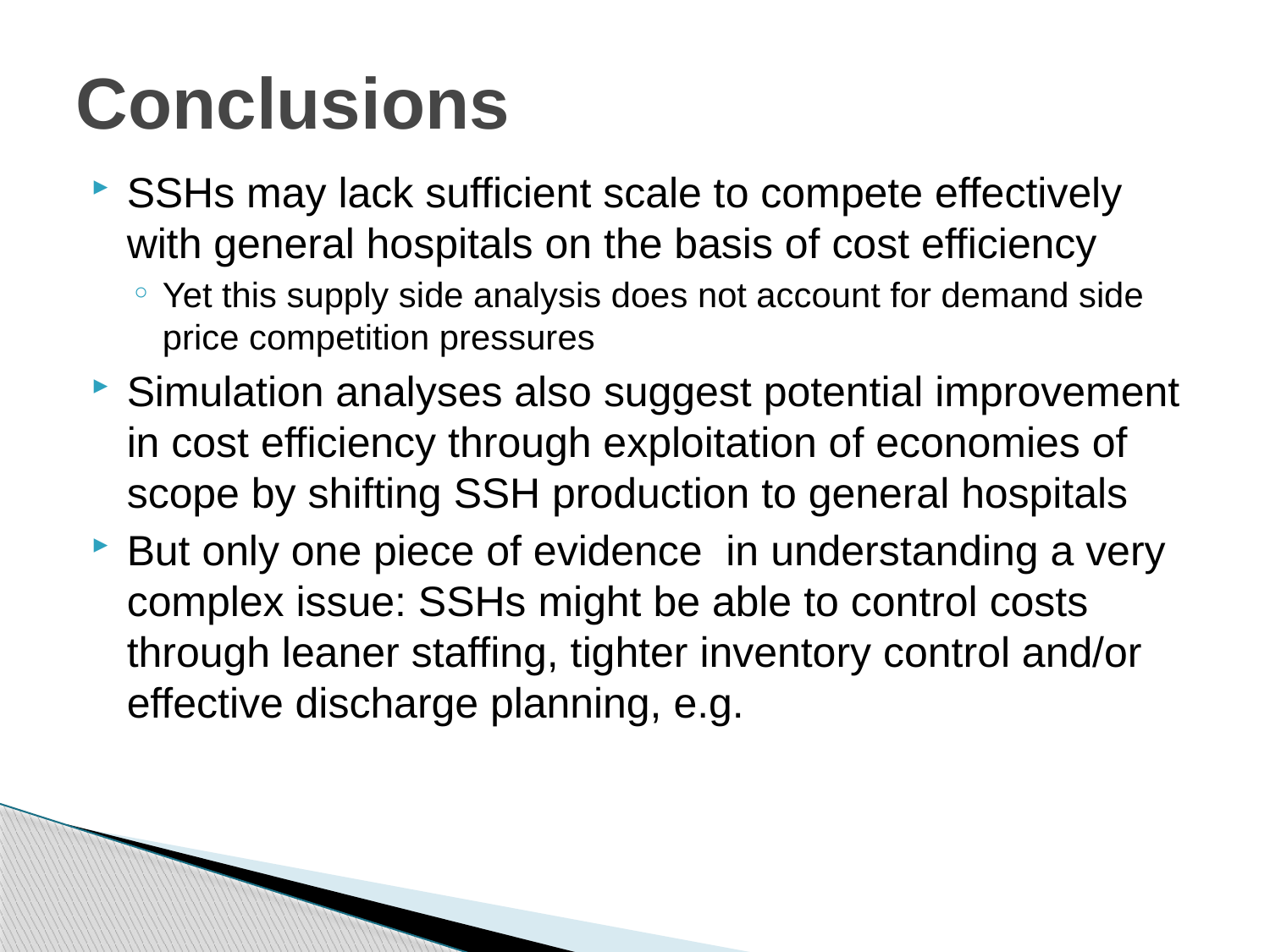

# Conclusions
SSHs may lack sufficient scale to compete effectively with general hospitals on the basis of cost efficiency
Yet this supply side analysis does not account for demand side price competition pressures
Simulation analyses also suggest potential improvement in cost efficiency through exploitation of economies of scope by shifting SSH production to general hospitals
But only one piece of evidence  in understanding a very complex issue: SSHs might be able to control costs through leaner staffing, tighter inventory control and/or effective discharge planning, e.g.